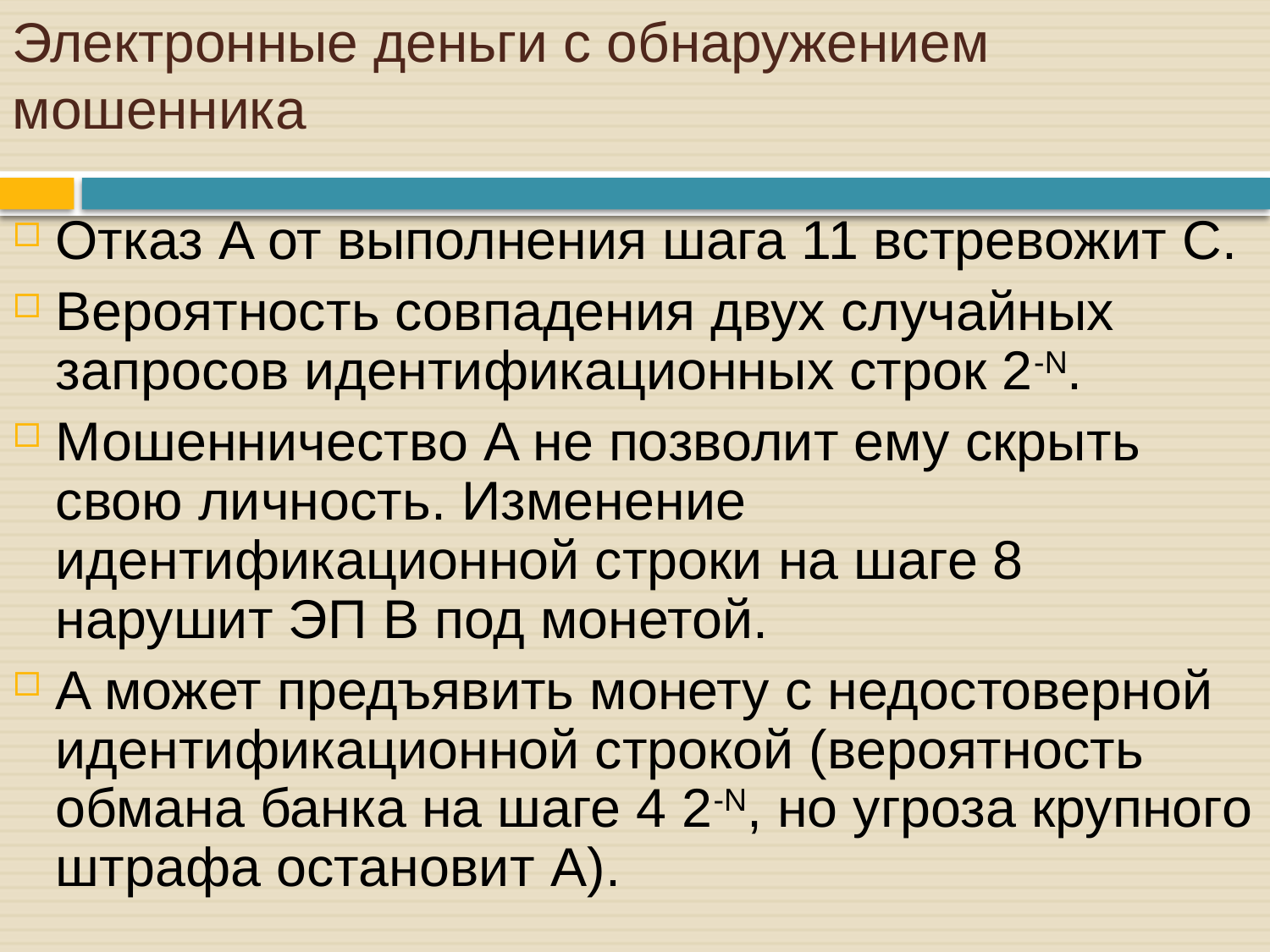

# Электронные деньги с обнаружением мошенника
Отказ A от выполнения шага 11 встревожит C.
Вероятность совпадения двух случайных запросов идентификационных строк 2-N.
Мошенничество A не позволит ему скрыть свою личность. Изменение идентификационной строки на шаге 8 нарушит ЭП B под монетой.
A может предъявить монету с недостоверной идентификационной строкой (вероятность обмана банка на шаге 4 2-N, но угроза крупного штрафа остановит A).